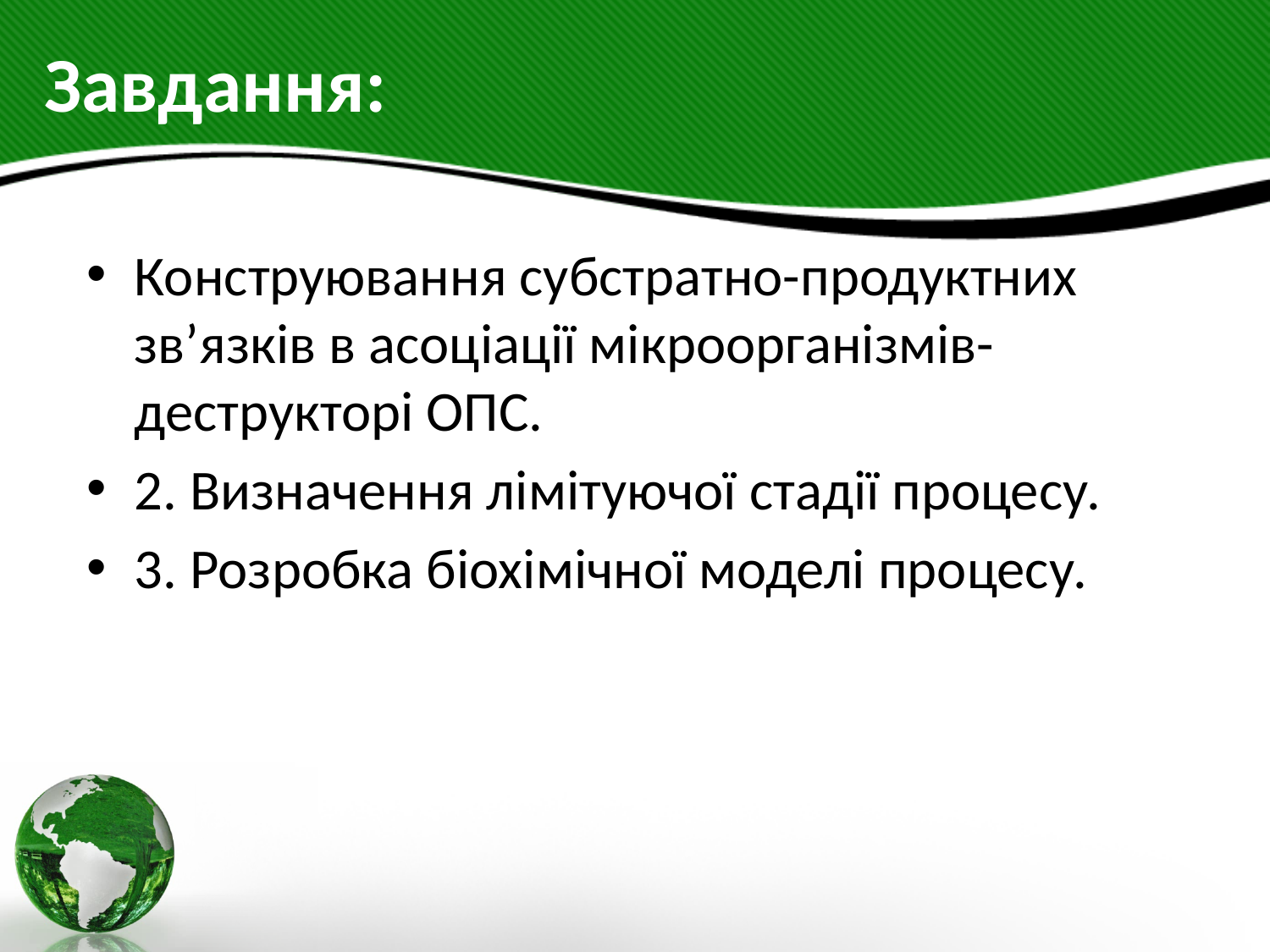

# Завдання:
Конструювання субстратно-продуктних зв’язків в асоціації мікроорганізмів-деструкторі ОПС.
2. Визначення лімітуючої стадії процесу.
3. Розробка біохімічної моделі процесу.